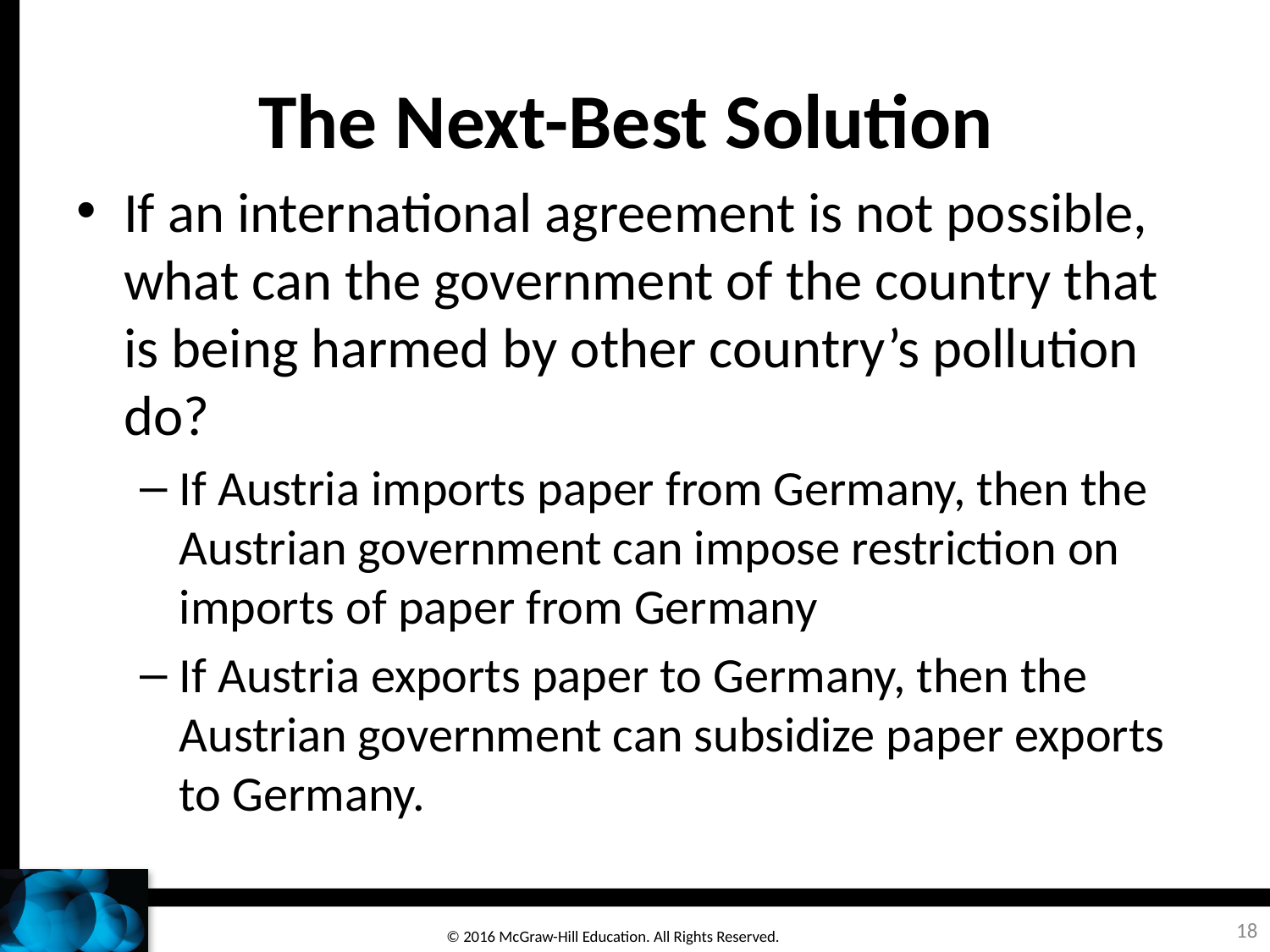

# The Next-Best Solution
If an international agreement is not possible, what can the government of the country that is being harmed by other country’s pollution do?
If Austria imports paper from Germany, then the Austrian government can impose restriction on imports of paper from Germany
If Austria exports paper to Germany, then the Austrian government can subsidize paper exports to Germany.

18
© 2016 McGraw-Hill Education. All Rights Reserved.